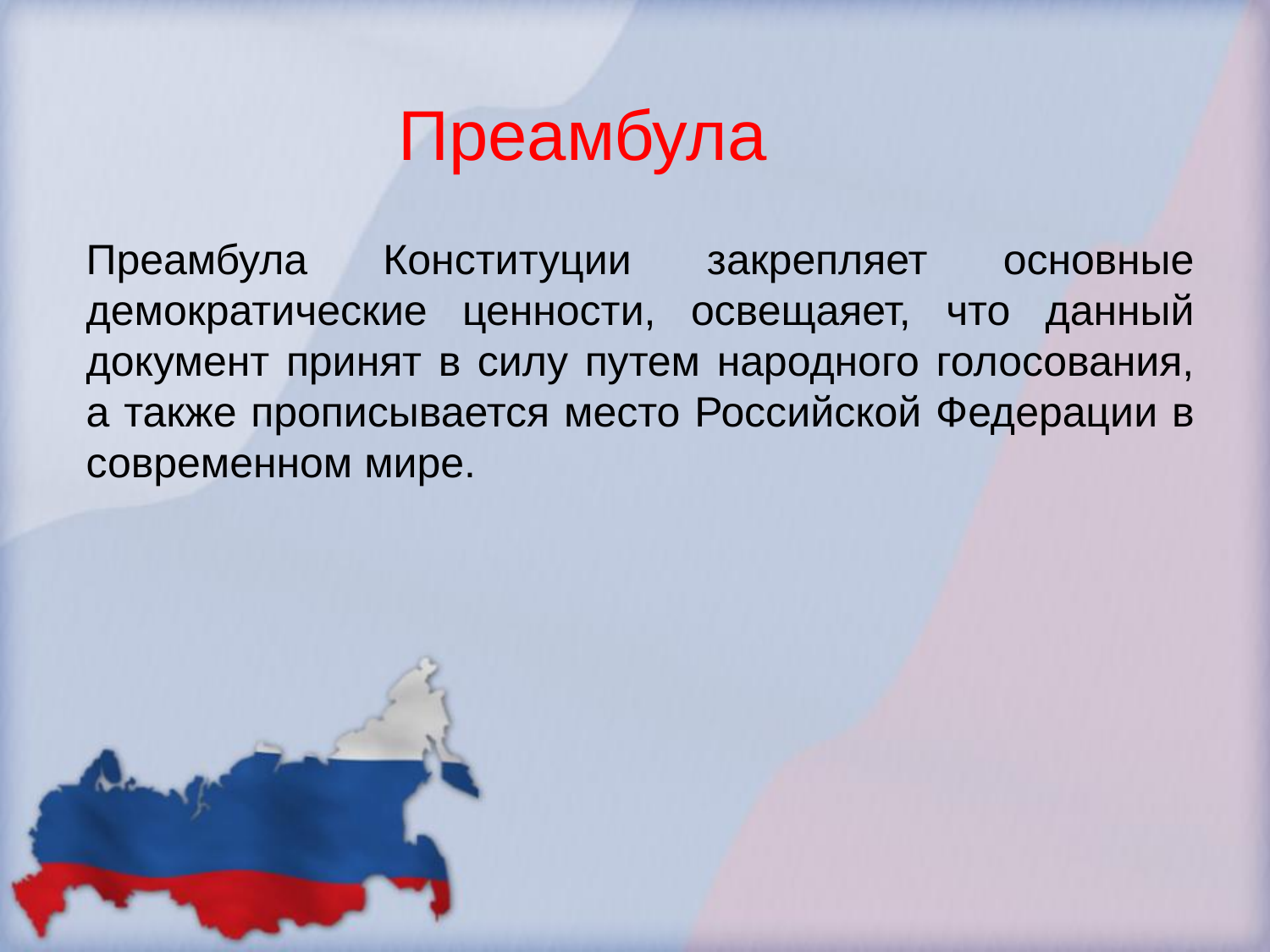

# Преамбула
Преамбула Конституции закрепляет основные демократические ценности, освещаяет, что данный документ принят в силу путем народного голосования, а также прописывается место Российской Федерации в современном мире.